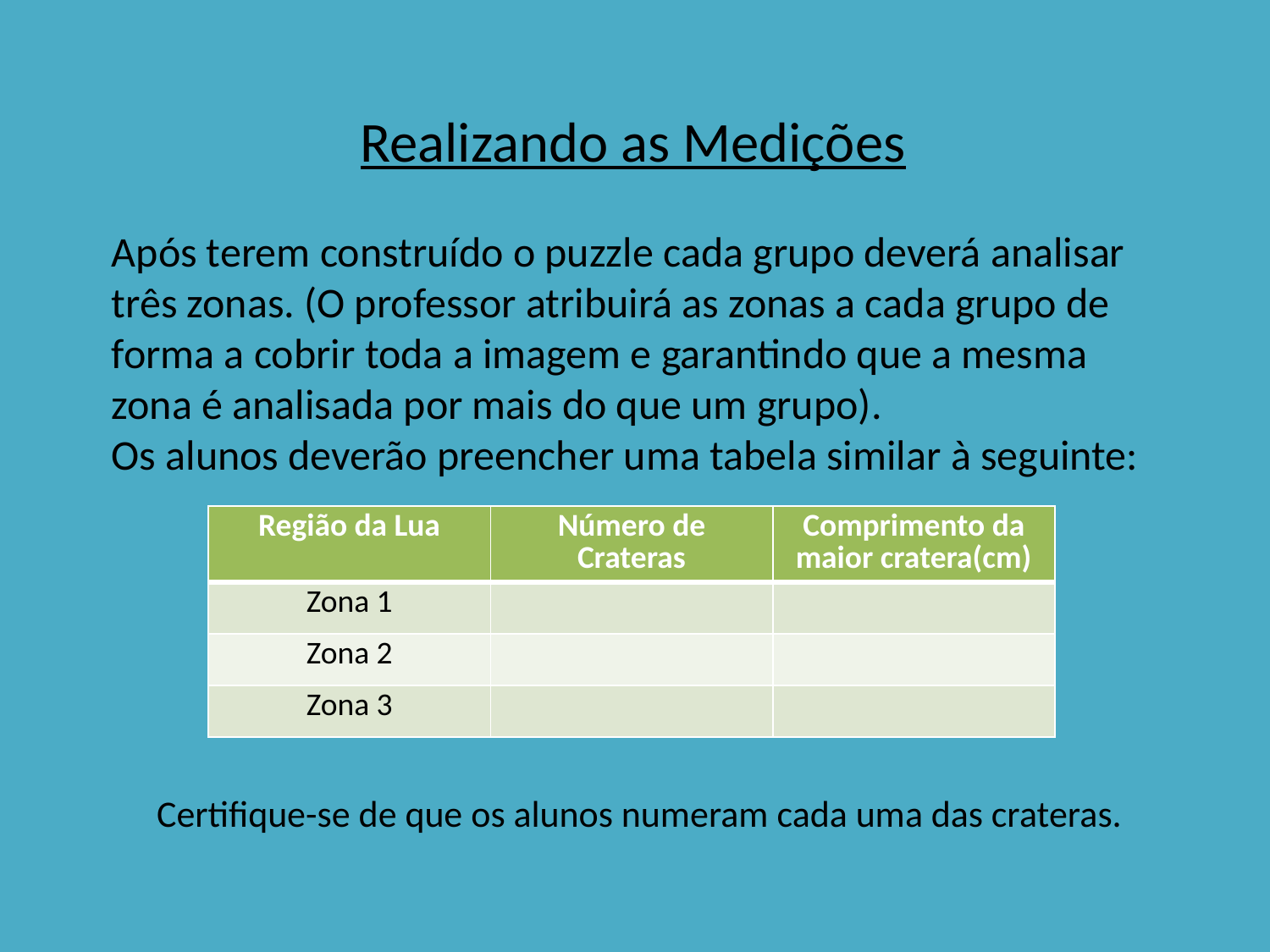

Realizando as Medições
Após terem construído o puzzle cada grupo deverá analisar três zonas. (O professor atribuirá as zonas a cada grupo de forma a cobrir toda a imagem e garantindo que a mesma zona é analisada por mais do que um grupo).
Os alunos deverão preencher uma tabela similar à seguinte:

| Região da Lua | Número de Crateras | Comprimento da maior cratera(cm) |
| --- | --- | --- |
| Zona 1 |  |  |
| Zona 2 |  |  |
| Zona 3 |  |  |
Certifique-se de que os alunos numeram cada uma das crateras.